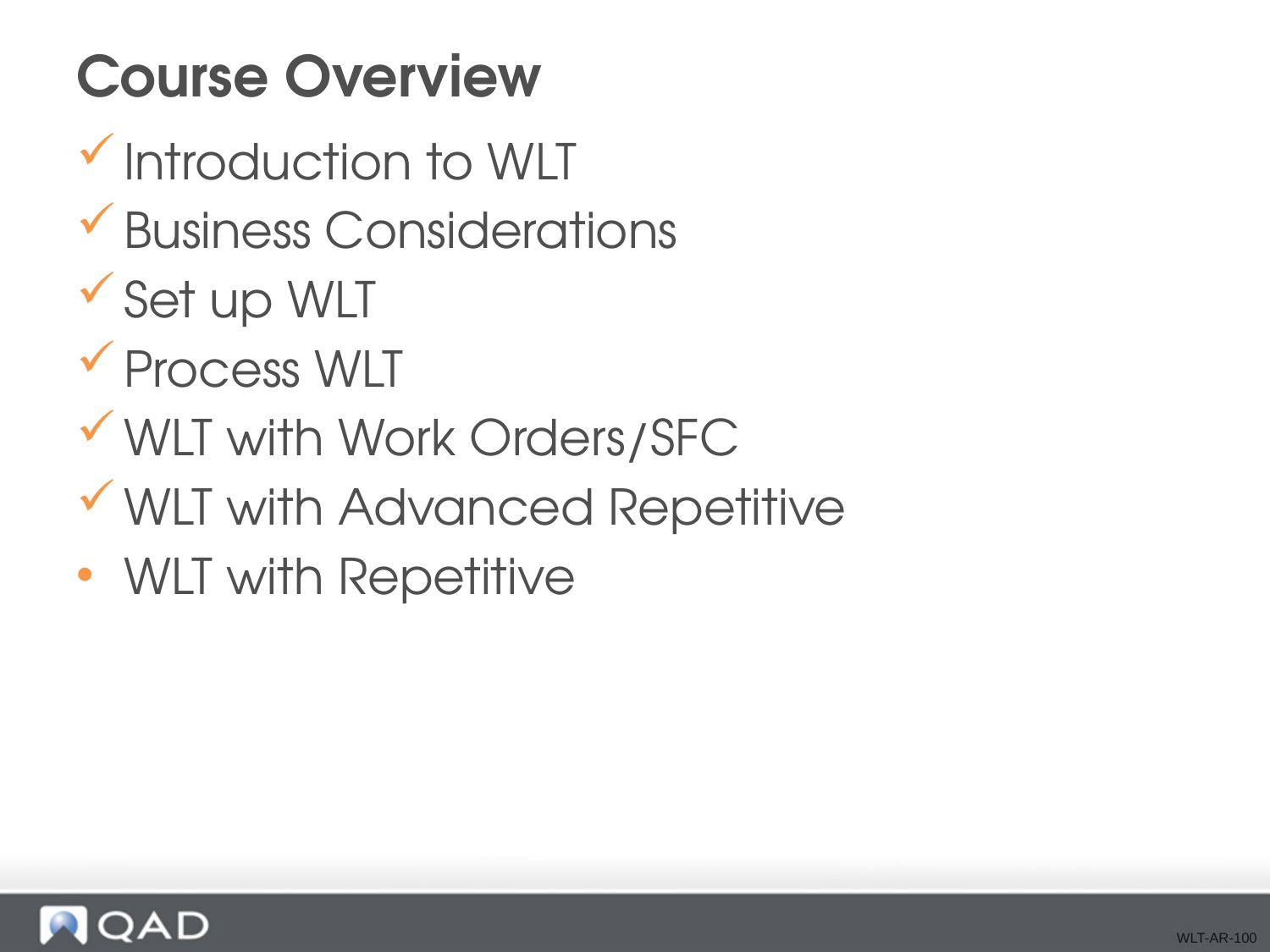

# Course Overview
Introduction to WLT
Business Considerations
Set up WLT
Process WLT
WLT with Work Orders/SFC
WLT with Advanced Repetitive
WLT with Repetitive
WLT-AR-100